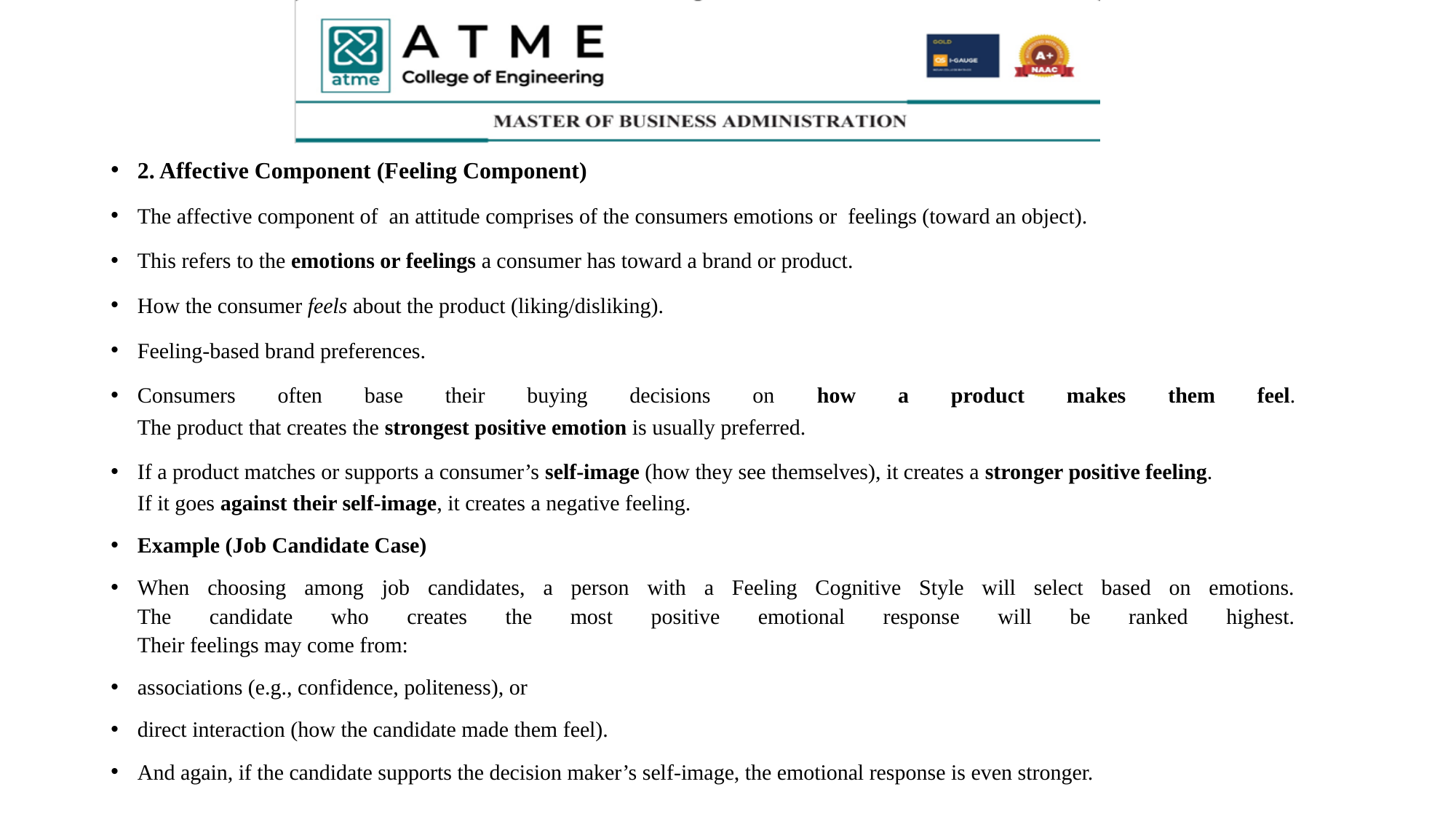

#
2. Affective Component (Feeling Component)
The affective component of  an attitude comprises of the consumers emotions or  feelings (toward an object).
This refers to the emotions or feelings a consumer has toward a brand or product.
How the consumer feels about the product (liking/disliking).
Feeling-based brand preferences.
Consumers often base their buying decisions on how a product makes them feel.
The product that creates the strongest positive emotion is usually preferred.
If a product matches or supports a consumer’s self-image (how they see themselves), it creates a stronger positive feeling.
If it goes against their self-image, it creates a negative feeling.
Example (Job Candidate Case)
When choosing among job candidates, a person with a Feeling Cognitive Style will select based on emotions.
The candidate who creates the most positive emotional response will be ranked highest.
Their feelings may come from:
associations (e.g., confidence, politeness), or
direct interaction (how the candidate made them feel).
And again, if the candidate supports the decision maker’s self-image, the emotional response is even stronger.